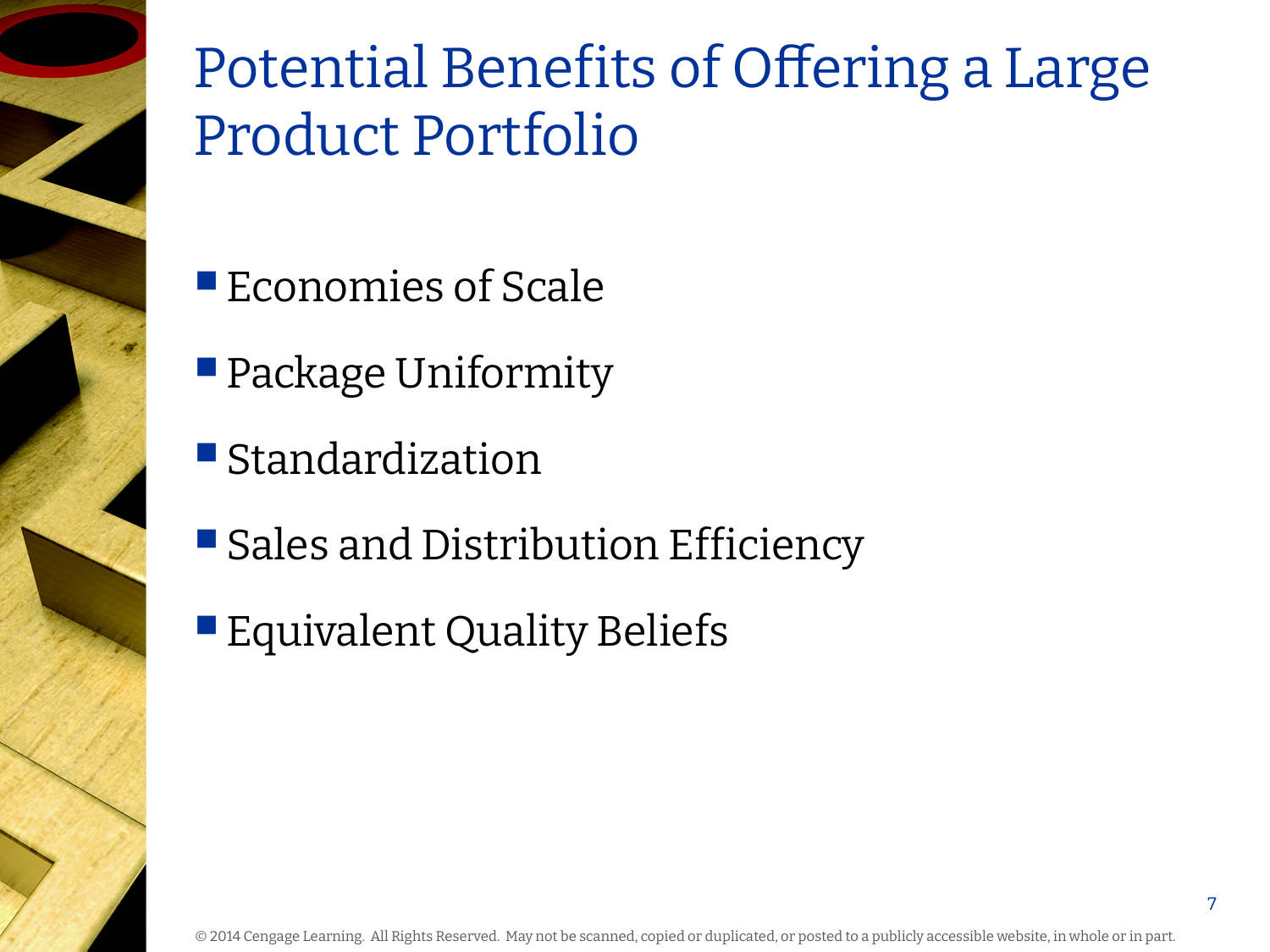

# Potential Benefits of Offering a Large Product Portfolio

Economies of Scale
Package Uniformity
Standardization
Sales and Distribution Efficiency
Equivalent Quality Beliefs
7